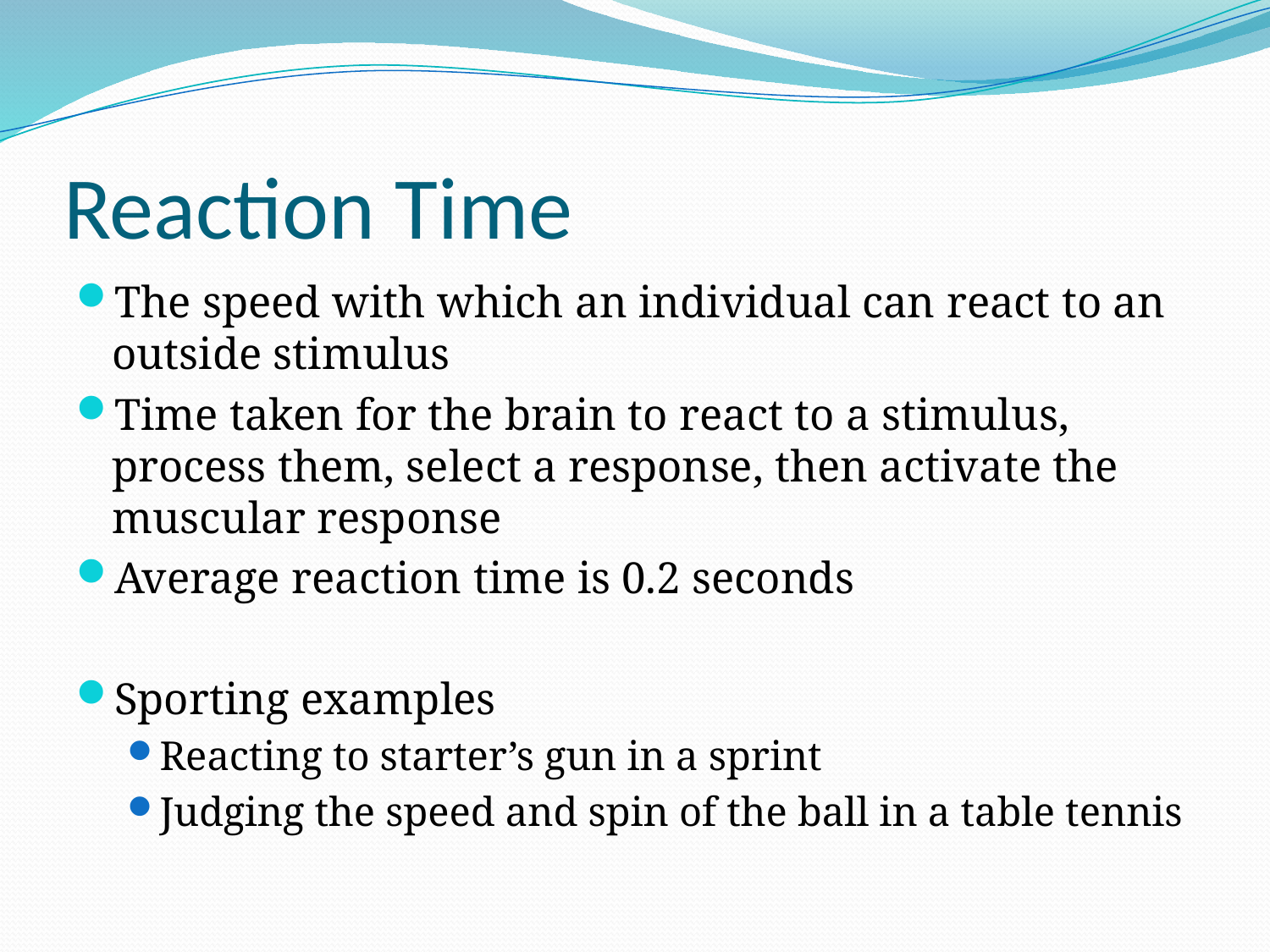

# Reaction Time
The speed with which an individual can react to an outside stimulus
Time taken for the brain to react to a stimulus, process them, select a response, then activate the muscular response
Average reaction time is 0.2 seconds

Sporting examples
Reacting to starter’s gun in a sprint
Judging the speed and spin of the ball in a table tennis